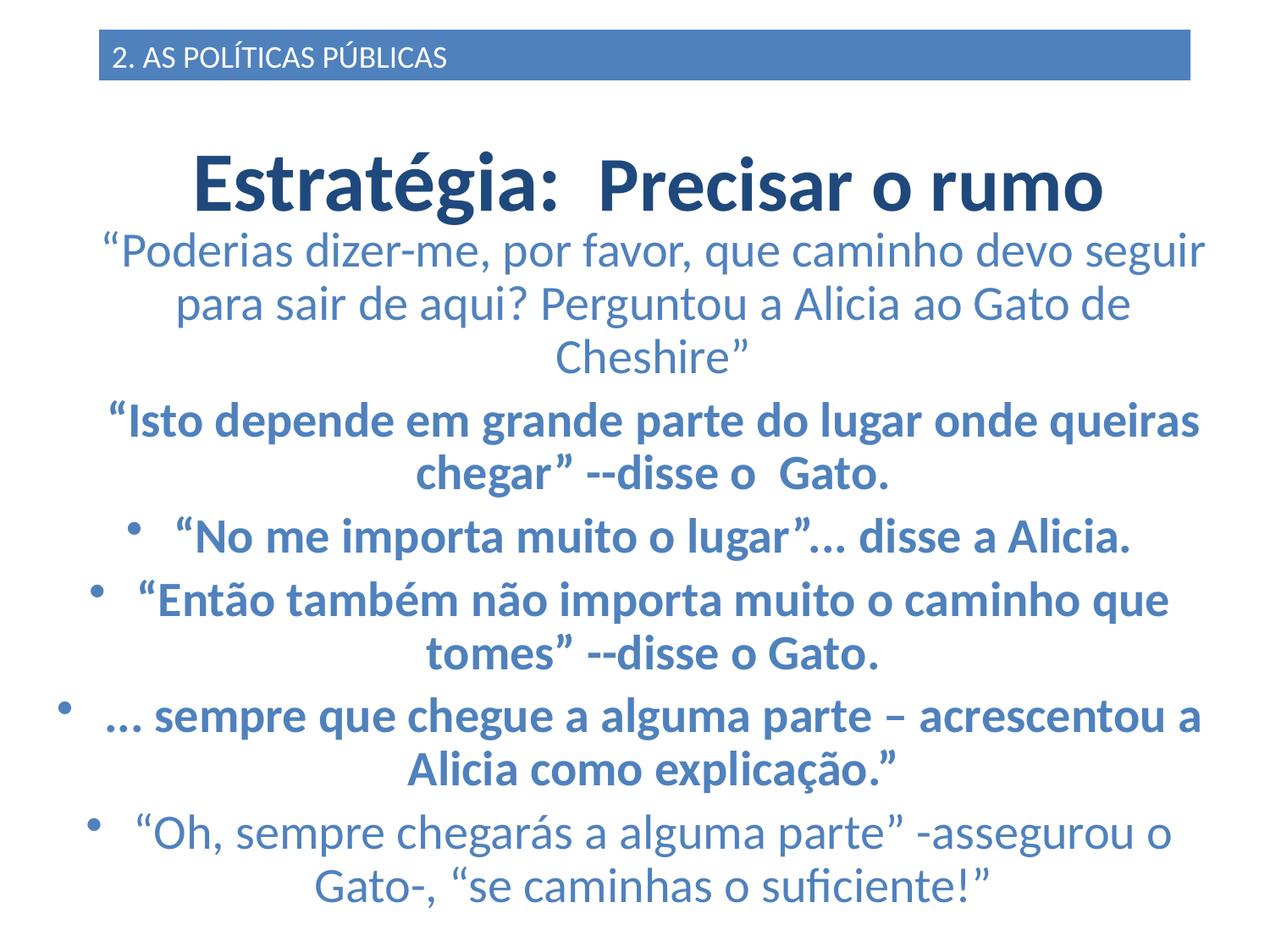

2. AS POLÍTICAS PÚBLICAS
Estratégia:  Precisar o rumo
	“Poderias dizer-me, por favor, que caminho devo seguir para sair de aqui? Perguntou a Alicia ao Gato de Cheshire”
	“Isto depende em grande parte do lugar onde queiras chegar” --disse o  Gato.
“No me importa muito o lugar”... disse a Alicia.
“Então também não importa muito o caminho que tomes” --disse o Gato.
... sempre que chegue a alguma parte – acrescentou a Alicia como explicação.”
“Oh, sempre chegarás a alguma parte” -assegurou o Gato-, “se caminhas o suficiente!”